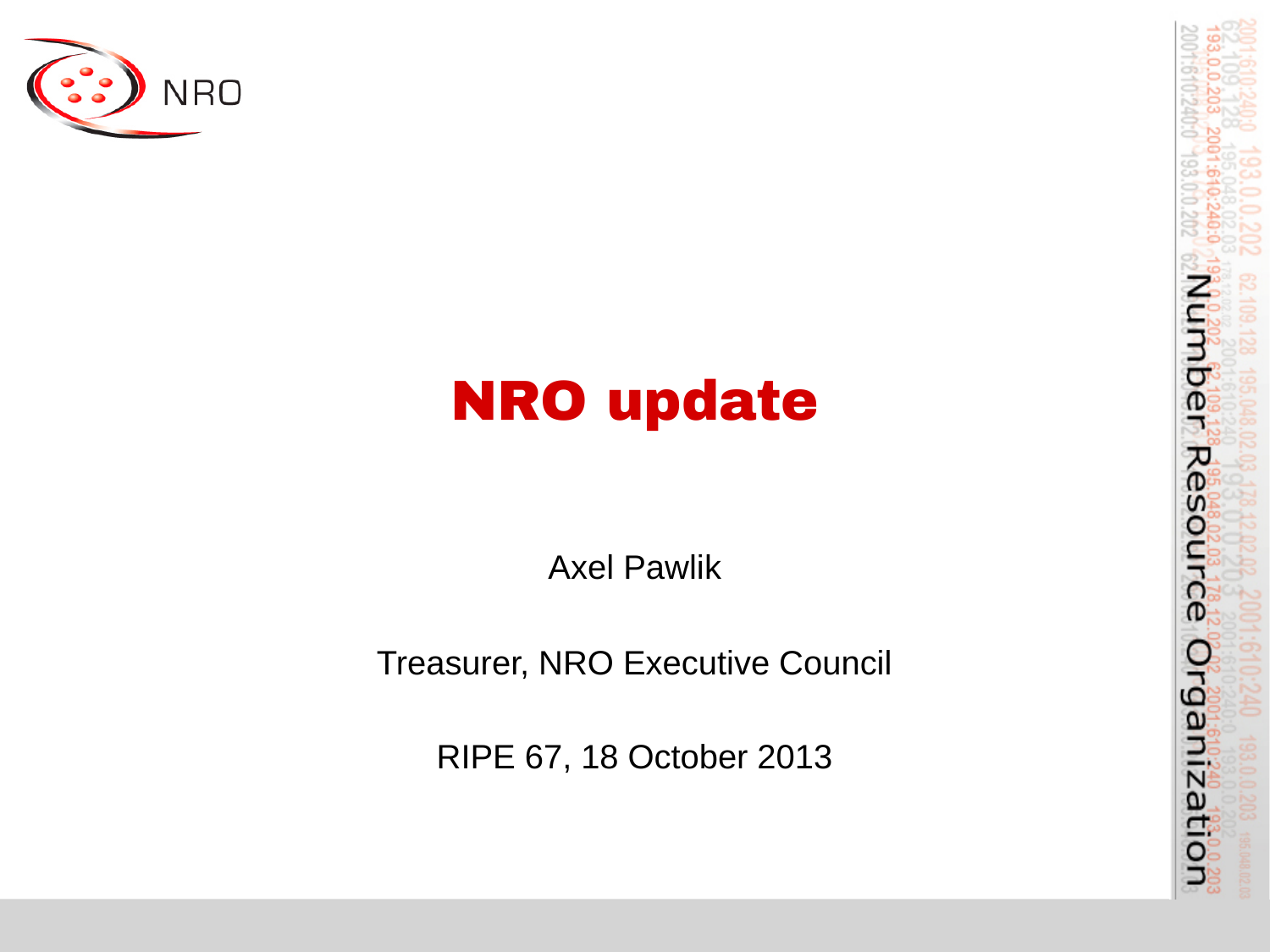

# NRO update
Axel Pawlik

Treasurer, NRO Executive Council

RIPE 67, 18 October 2013